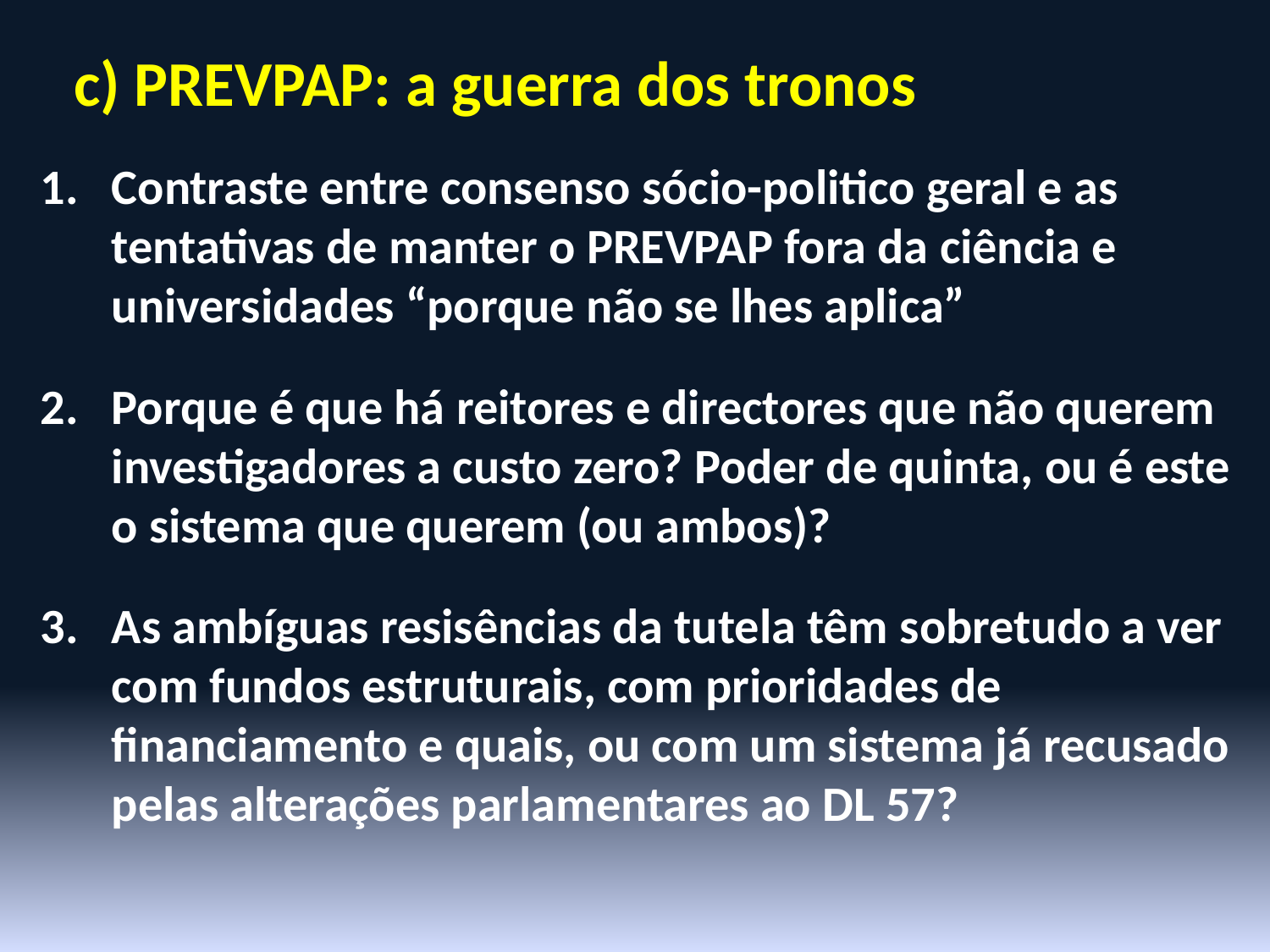

# c) PREVPAP: a guerra dos tronos
Contraste entre consenso sócio-politico geral e as tentativas de manter o PREVPAP fora da ciência e universidades “porque não se lhes aplica”
Porque é que há reitores e directores que não querem investigadores a custo zero? Poder de quinta, ou é este o sistema que querem (ou ambos)?
As ambíguas resisências da tutela têm sobretudo a ver com fundos estruturais, com prioridades de financiamento e quais, ou com um sistema já recusado pelas alterações parlamentares ao DL 57?